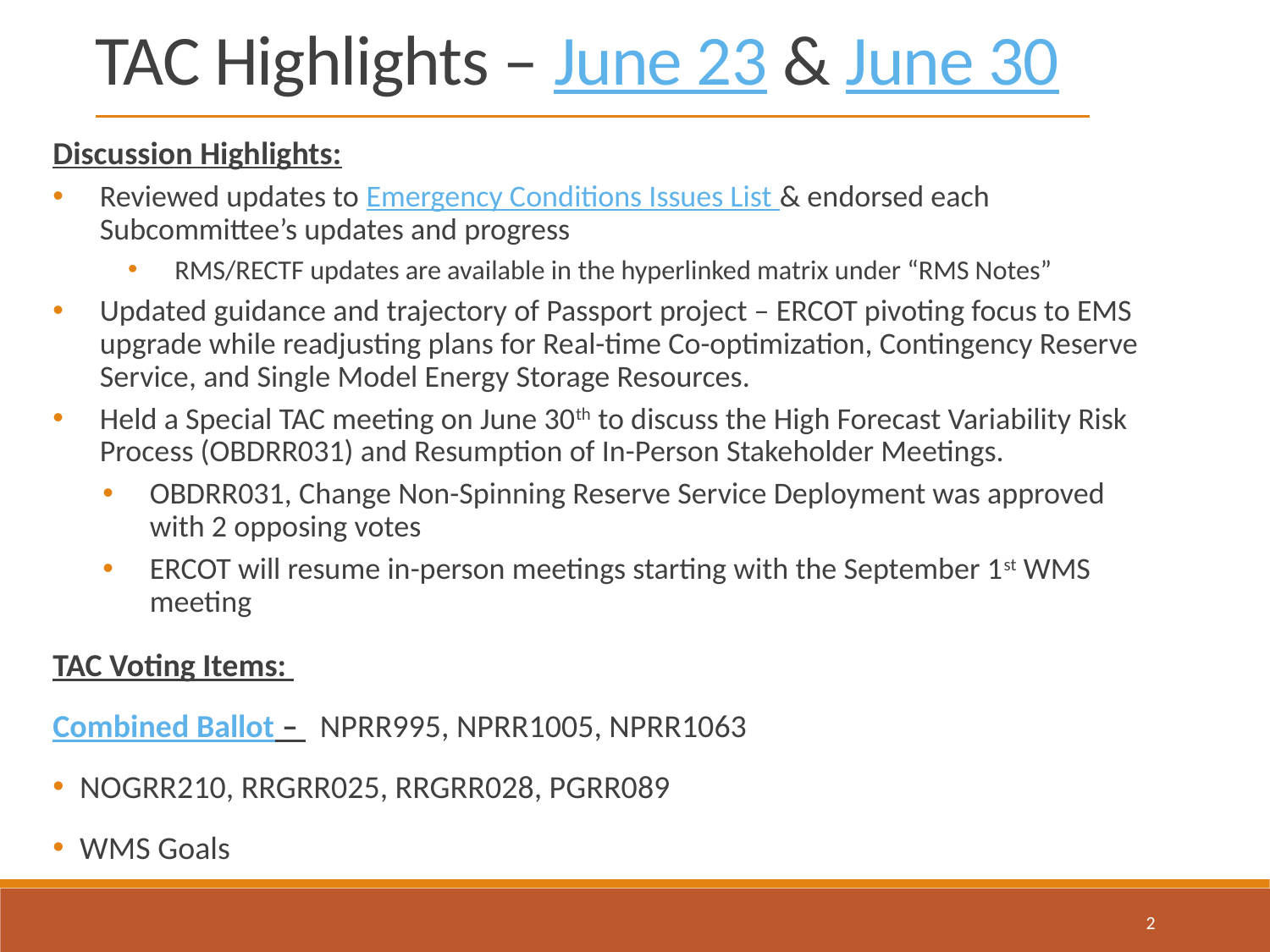

TAC Highlights – June 23 & June 30
Discussion Highlights:
Reviewed updates to Emergency Conditions Issues List & endorsed each Subcommittee’s updates and progress
RMS/RECTF updates are available in the hyperlinked matrix under “RMS Notes”
Updated guidance and trajectory of Passport project – ERCOT pivoting focus to EMS upgrade while readjusting plans for Real-time Co-optimization, Contingency Reserve Service, and Single Model Energy Storage Resources.
Held a Special TAC meeting on June 30th to discuss the High Forecast Variability Risk Process (OBDRR031) and Resumption of In-Person Stakeholder Meetings.
OBDRR031, Change Non-Spinning Reserve Service Deployment was approved with 2 opposing votes
ERCOT will resume in-person meetings starting with the September 1st WMS meeting
TAC Voting Items:
Combined Ballot –   NPRR995, NPRR1005, NPRR1063
  NOGRR210, RRGRR025, RRGRR028, PGRR089
  WMS Goals

2